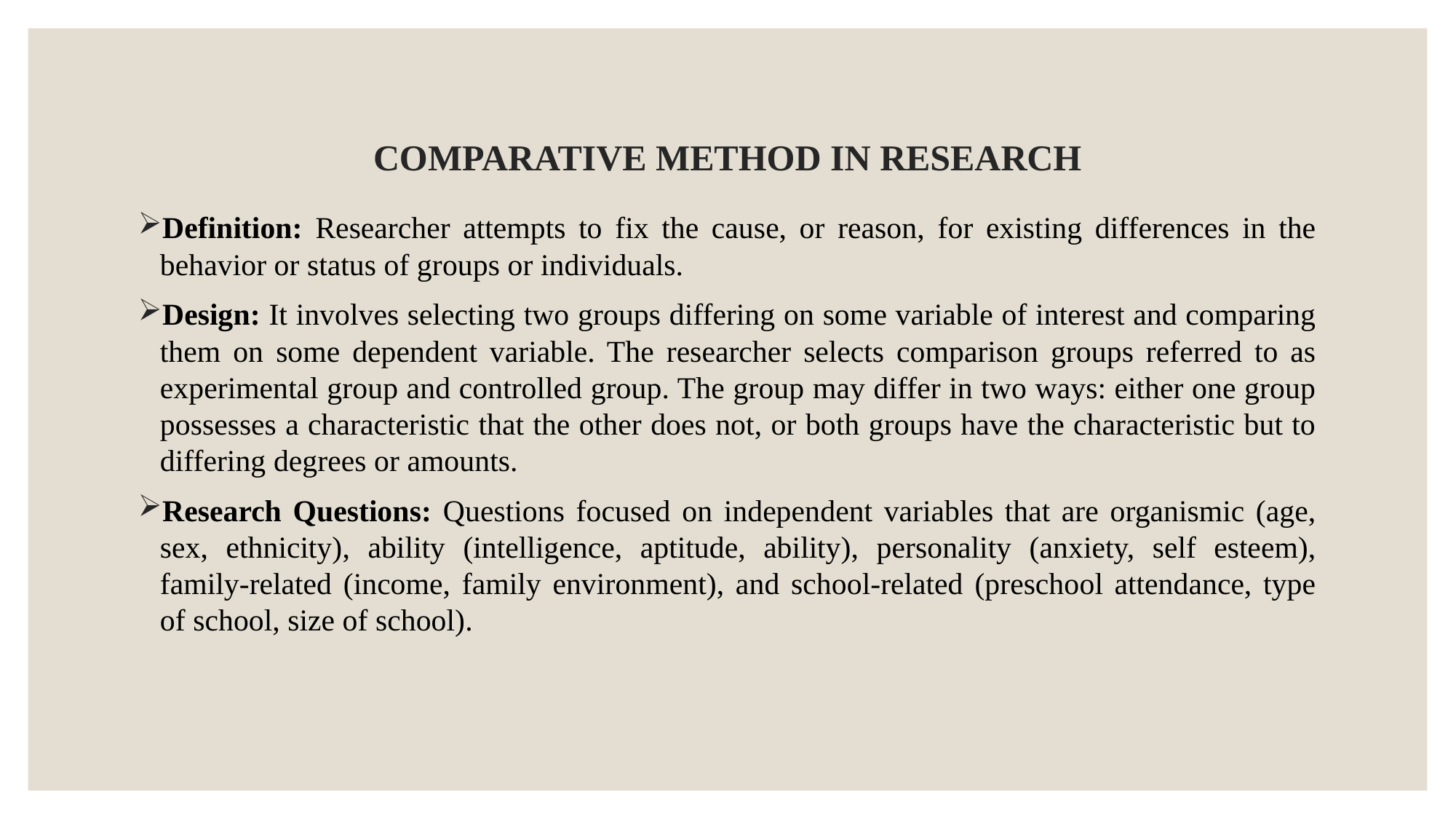

# COMPARATIVE METHOD IN RESEARCH
Definition: Researcher attempts to fix the cause, or reason, for existing differences in the behavior or status of groups or individuals.
Design: It involves selecting two groups differing on some variable of interest and comparing them on some dependent variable. The researcher selects comparison groups referred to as experimental group and controlled group. The group may differ in two ways: either one group possesses a characteristic that the other does not, or both groups have the characteristic but to differing degrees or amounts.
Research Questions: Questions focused on independent variables that are organismic (age, sex, ethnicity), ability (intelligence, aptitude, ability), personality (anxiety, self esteem), family-related (income, family environment), and school-related (preschool attendance, type of school, size of school).